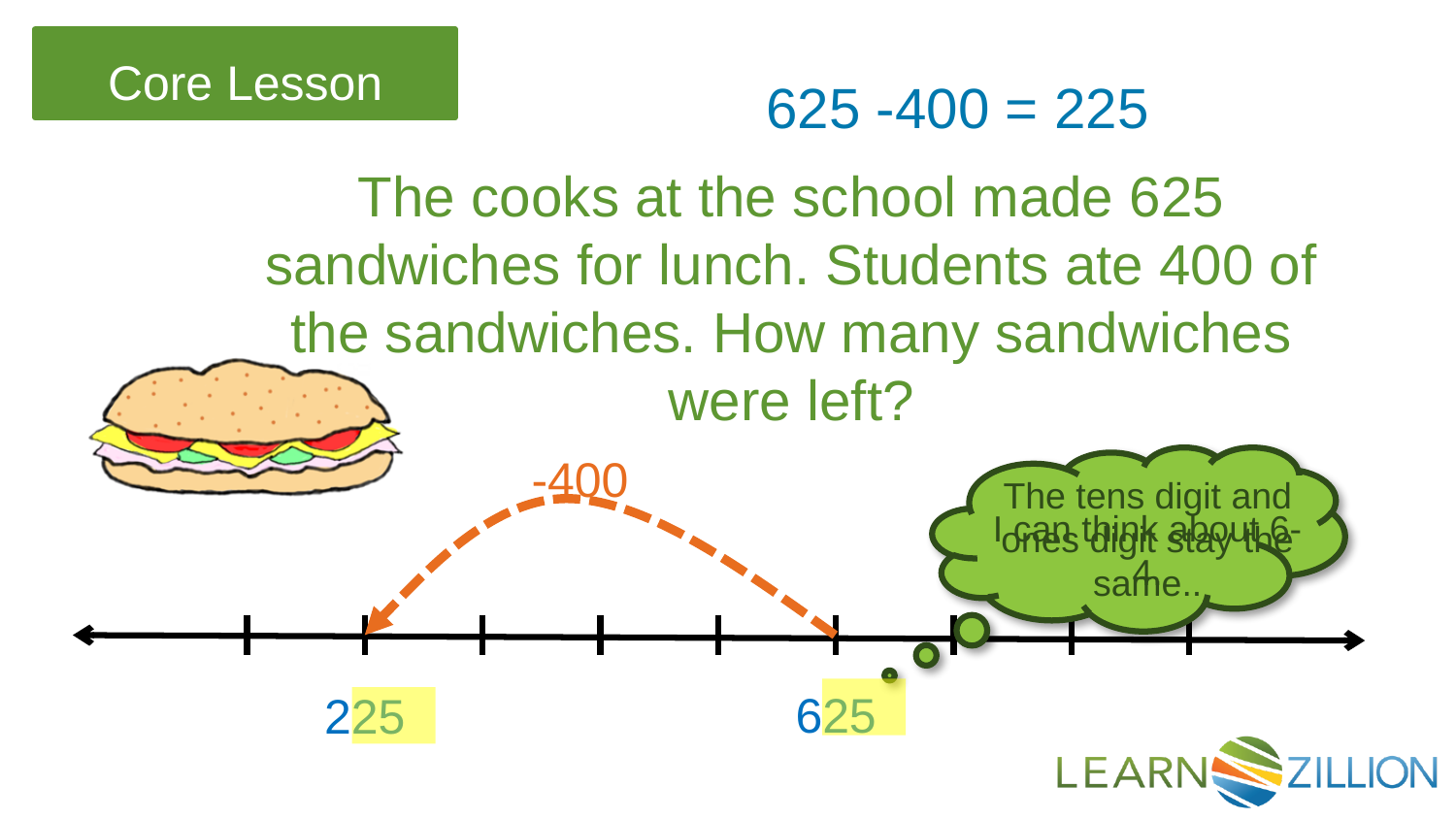

625 -400 = 225
The cooks at the school made 625 sandwiches for lunch. Students ate 400 of the sandwiches. How many sandwiches were left?

-400

The tens digit and ones digit stay the same..

I can think about 6-4.
625
225